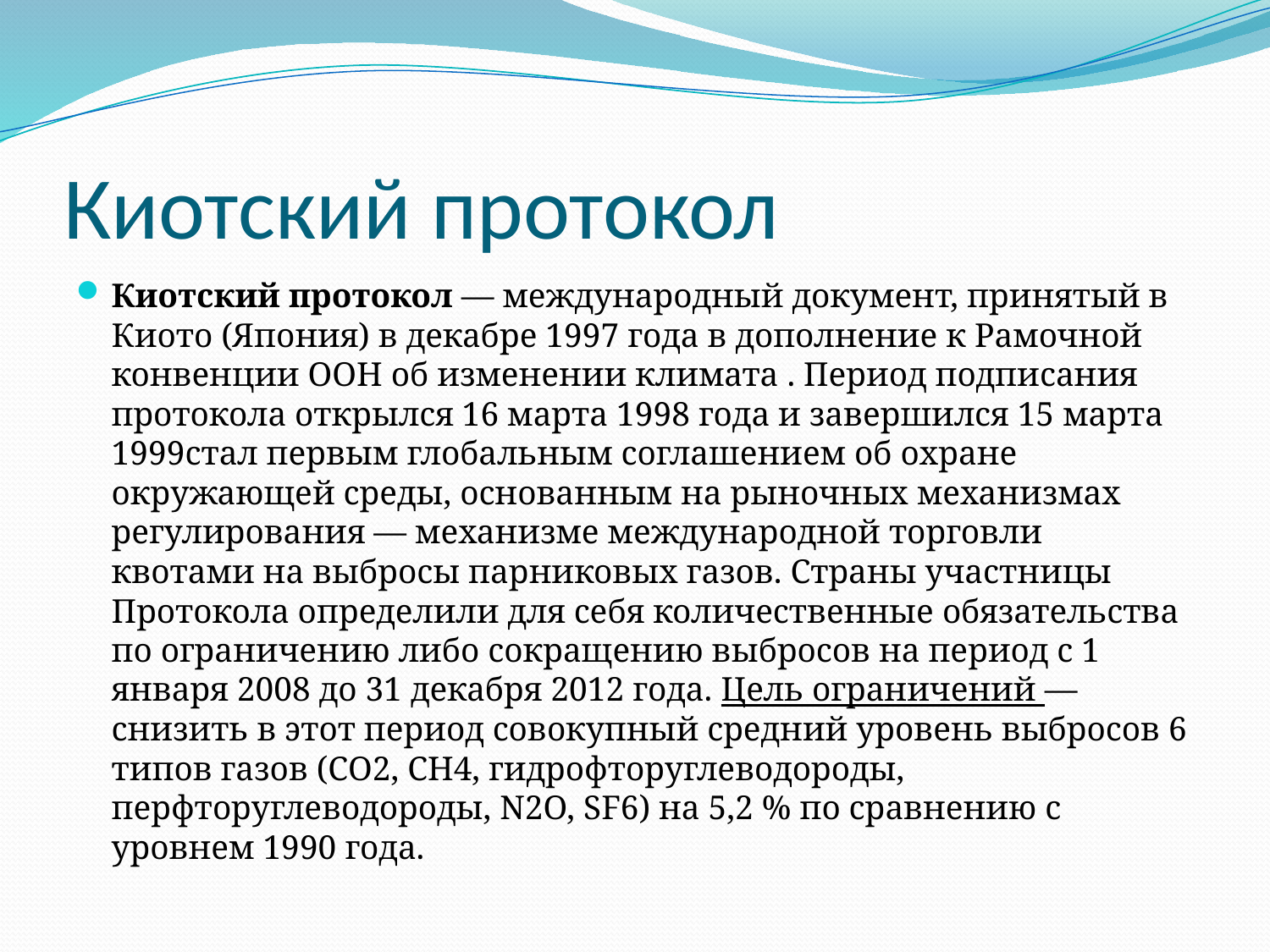

# Киотский протокол
Киотский протокол — международный документ, принятый в Киото (Япония) в декабре 1997 года в дополнение к Рамочной конвенции ООН об изменении климата . Период подписания протокола открылся 16 марта 1998 года и завершился 15 марта 1999стал первым глобальным соглашением об охране окружающей среды, основанным на рыночных механизмах регулирования — механизме международной торговли квотами на выбросы парниковых газов. Страны участницы Протокола определили для себя количественные обязательства по ограничению либо сокращению выбросов на период с 1 января 2008 до 31 декабря 2012 года. Цель ограничений — снизить в этот период совокупный средний уровень выбросов 6 типов газов (CO2, CH4, гидрофторуглеводороды, перфторуглеводороды, N2O, SF6) на 5,2 % по сравнению с уровнем 1990 года.